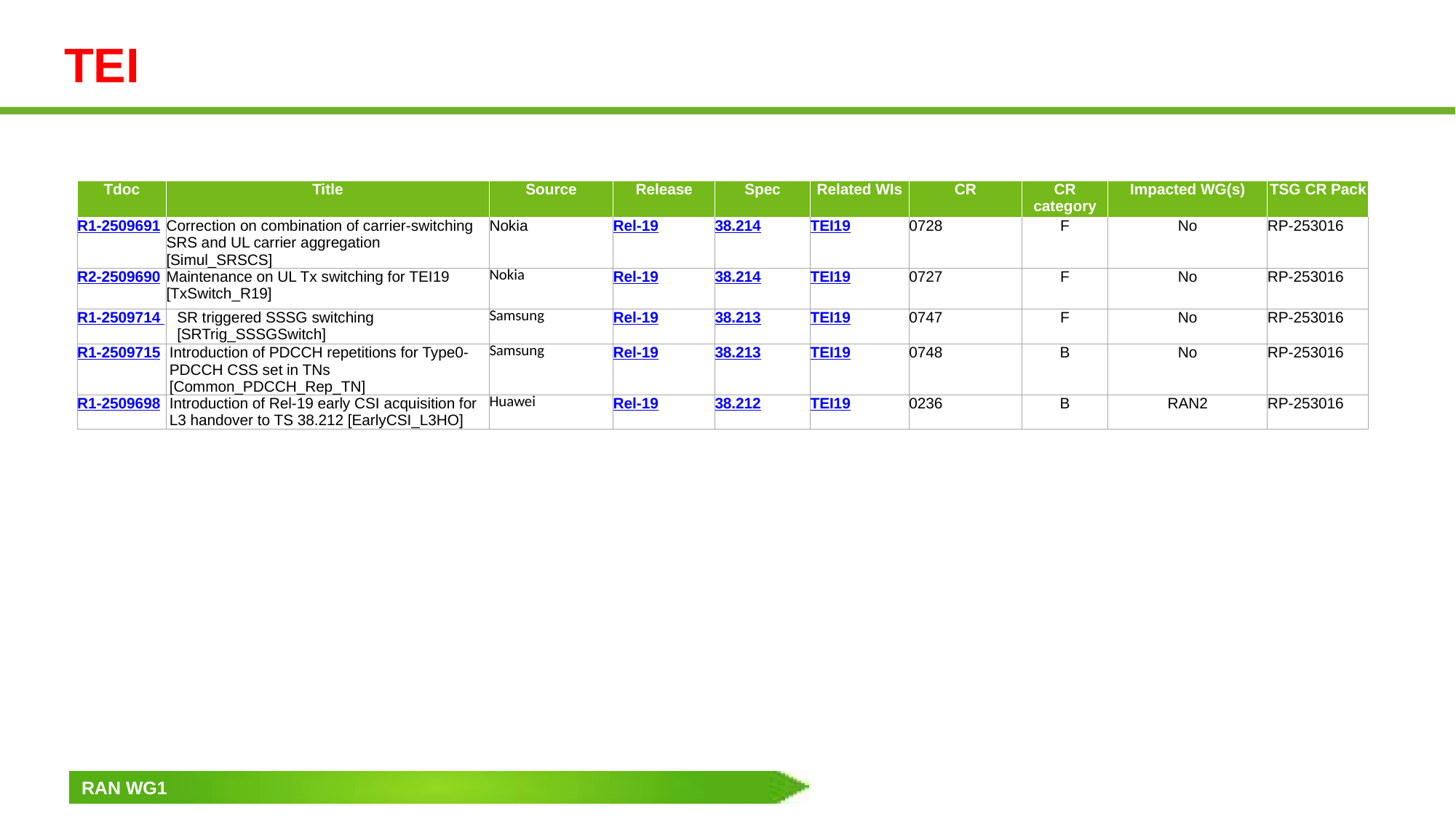

# TEI
| Tdoc | Title | Source | Release | Spec | Related WIs | CR | CR category | Impacted WG(s) | TSG CR Pack |
| --- | --- | --- | --- | --- | --- | --- | --- | --- | --- |
| R1-2509691 | Correction on combination of carrier-switching SRS and UL carrier aggregation [Simul\_SRSCS] | Nokia | Rel-19 | 38.214 | TEI19 | 0728 | F | No | RP-253016 |
| R2-2509690 | Maintenance on UL Tx switching for TEI19 [TxSwitch\_R19] | Nokia | Rel-19 | 38.214 | TEI19 | 0727 | F | No | RP-253016 |
| R1-2509714 | SR triggered SSSG switching [SRTrig\_SSSGSwitch] | Samsung | Rel-19 | 38.213 | TEI19 | 0747 | F | No | RP-253016 |
| R1-2509715 | Introduction of PDCCH repetitions for Type0-PDCCH CSS set in TNs [Common\_PDCCH\_Rep\_TN] | Samsung | Rel-19 | 38.213 | TEI19 | 0748 | B | No | RP-253016 |
| R1-2509698 | Introduction of Rel-19 early CSI acquisition for L3 handover to TS 38.212 [EarlyCSI\_L3HO] | Huawei | Rel-19 | 38.212 | TEI19 | 0236 | B | RAN2 | RP-253016 |